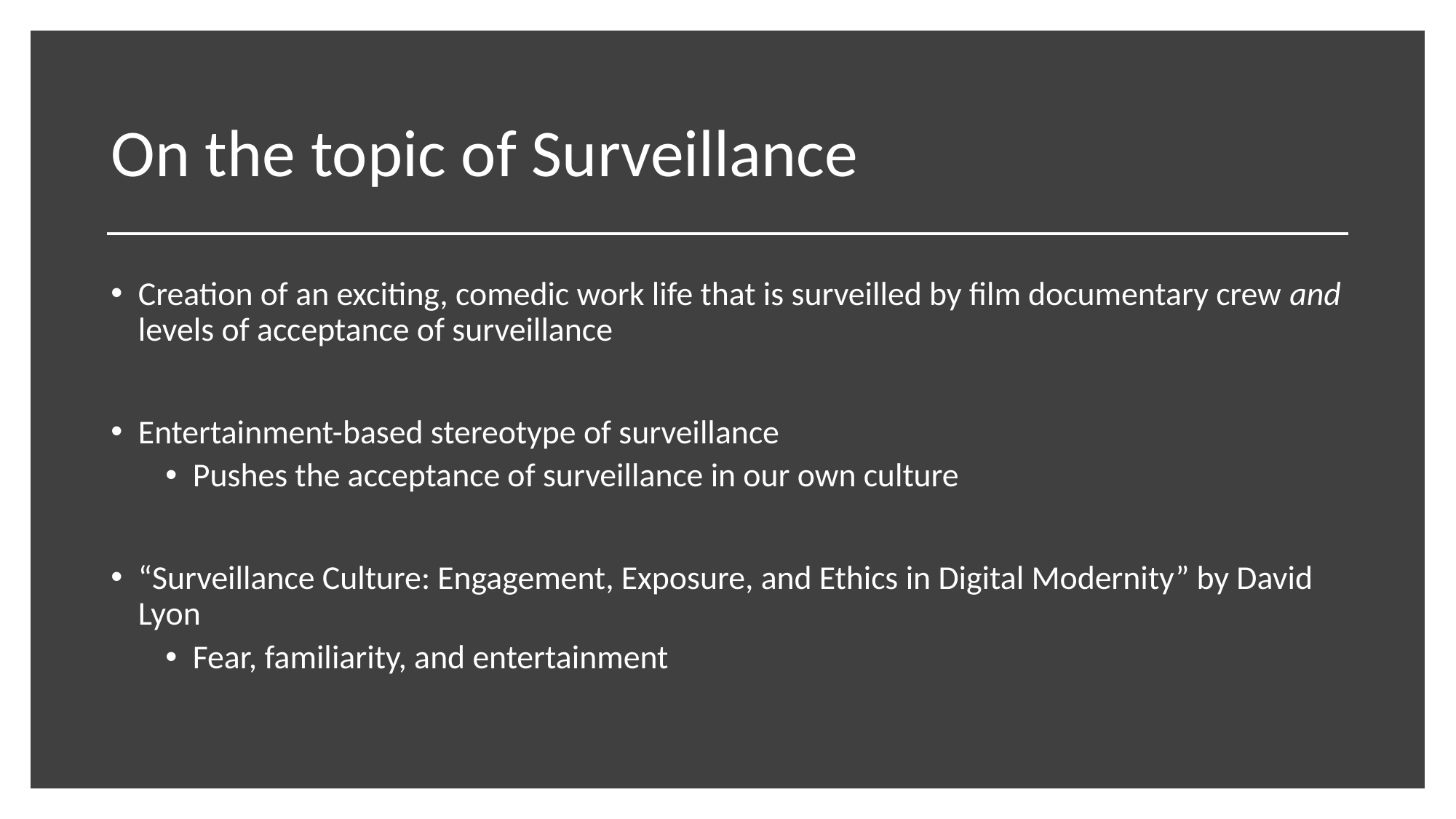

# On the topic of Surveillance
Creation of an exciting, comedic work life that is surveilled by film documentary crew and levels of acceptance of surveillance

Entertainment-based stereotype of surveillance
Pushes the acceptance of surveillance in our own culture

“Surveillance Culture: Engagement, Exposure, and Ethics in Digital Modernity” by David Lyon
Fear, familiarity, and entertainment